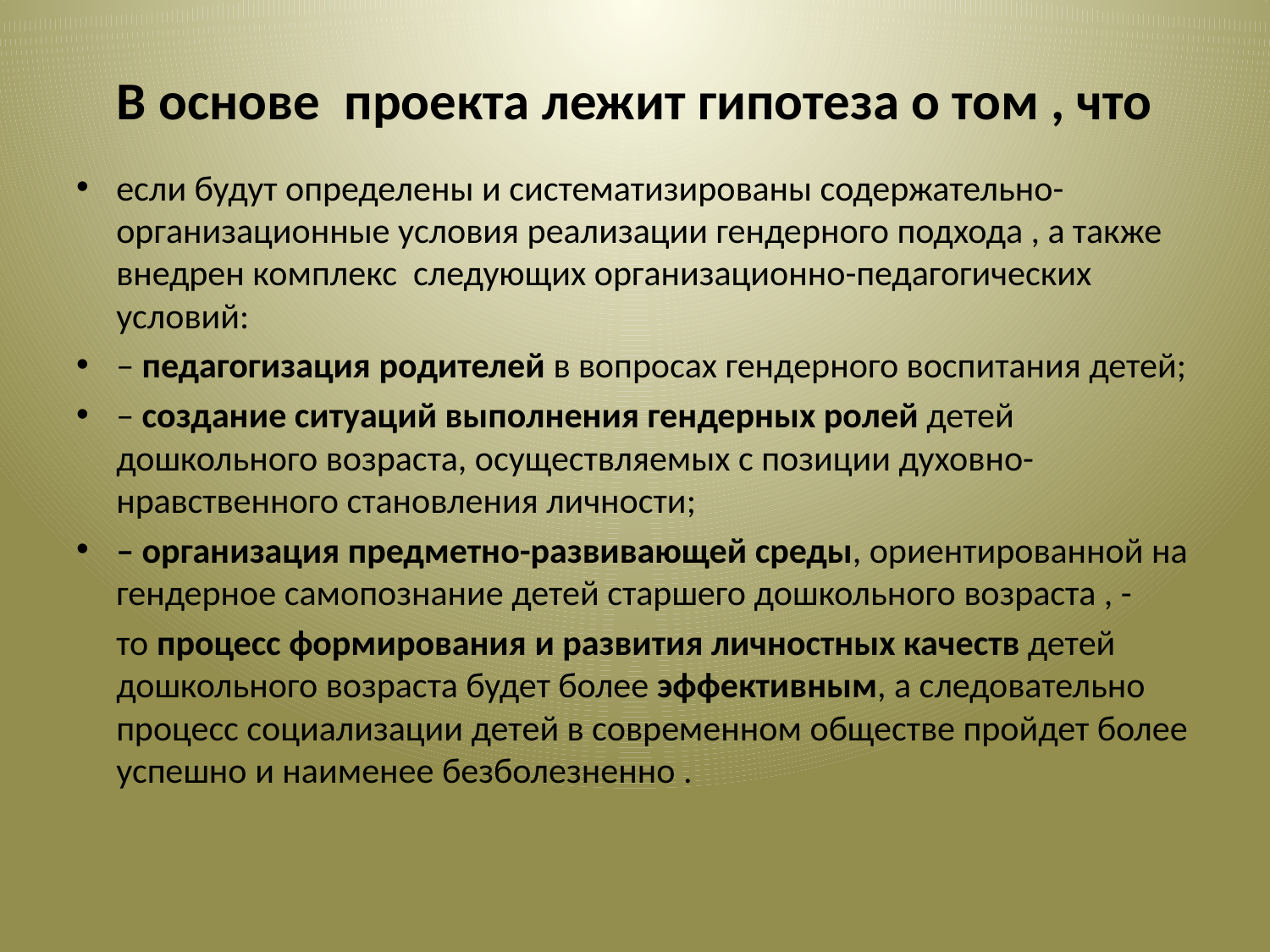

# В основе  проекта лежит гипотеза о том , что
если будут определены и систематизированы содержательно-организационные условия реализации гендерного подхода , а также внедрен комплекс  следующих организационно-педагогических условий:
– педагогизация родителей в вопросах гендерного воспитания детей;
– создание ситуаций выполнения гендерных ролей детей дошкольного возраста, осуществляемых с позиции духовно-нравственного становления личности;
– организация предметно-развивающей среды, ориентированной на гендерное самопознание детей старшего дошкольного возраста , -
     то процесс формирования и развития личностных качеств детей дошкольного возраста будет более эффективным, а следовательно процесс социализации детей в современном обществе пройдет более успешно и наименее безболезненно .